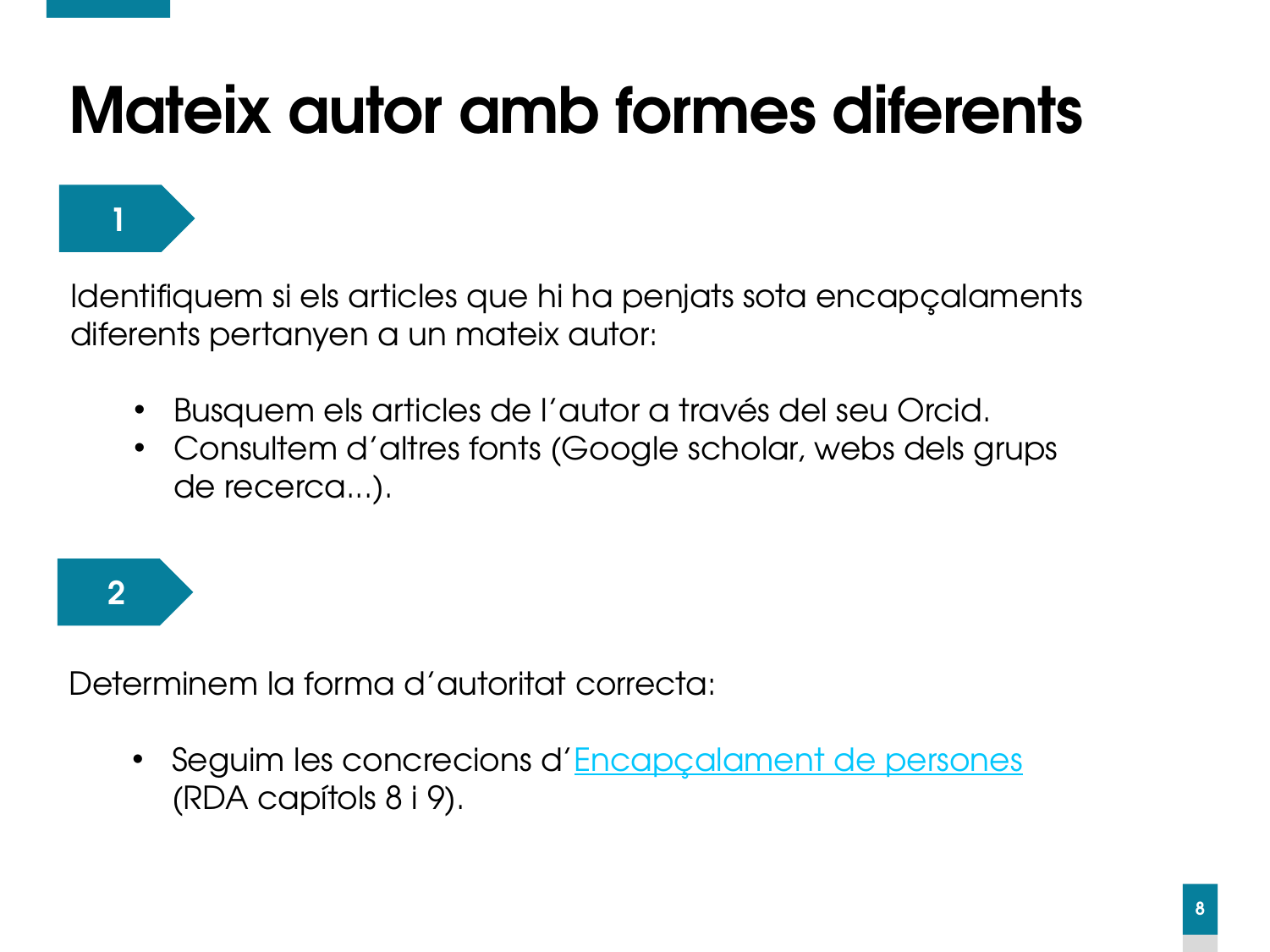

# Mateix autor amb formes diferents
1
Identifiquem si els articles que hi ha penjats sota encapçalaments diferents pertanyen a un mateix autor:

Busquem els articles de l’autor a través del seu Orcid.
Consultem d’altres fonts (Google scholar, webs dels grups de recerca...).

2
Determinem la forma d’autoritat correcta:

Seguim les concrecions d’Encapçalament de persones (RDA capítols 8 i 9).